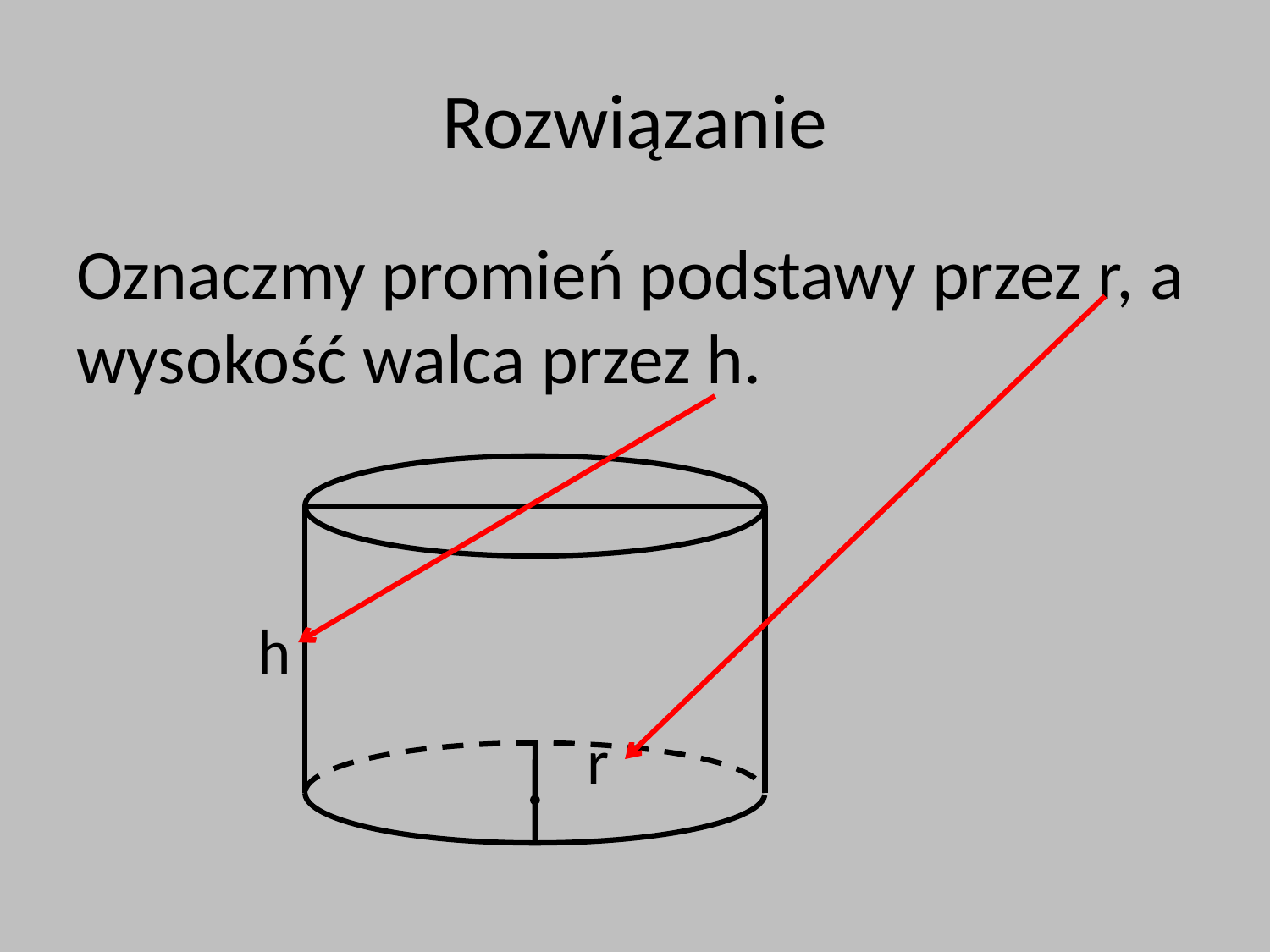

# Rozwiązanie
Oznaczmy promień podstawy przez r, a wysokość walca przez h.

h
r